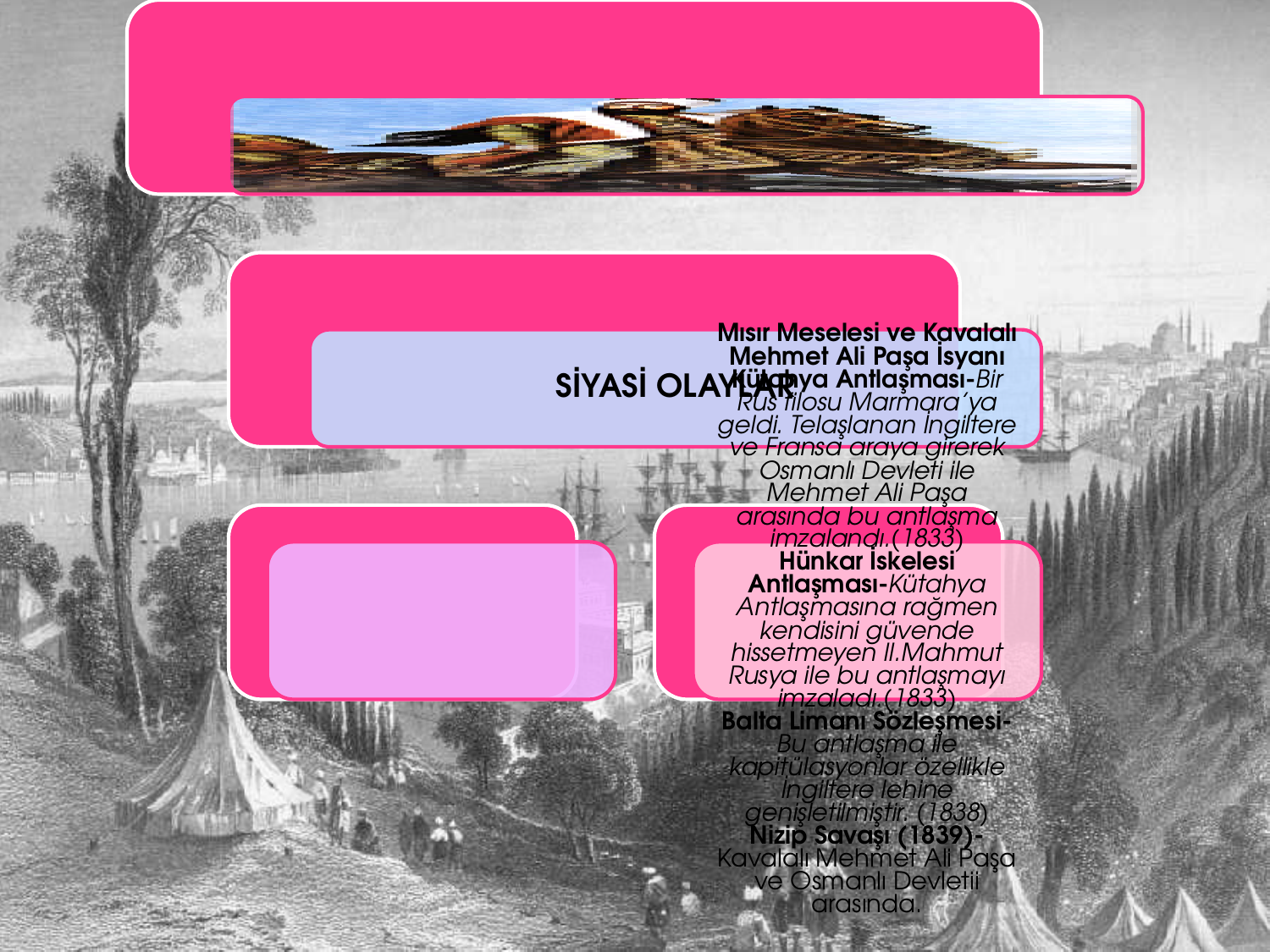

SİYASİ OLAYLAR
Mısır Meselesi ve Kavalalı Mehmet Ali Paşa İsyanı
Hünkar İskelesi Antlaşması-Kütahya Antlaşmasına rağmen kendisini güvende hissetmeyen II.Mahmut Rusya ile bu antlaşmayı imzaladı.(1833)
Balta Limanı Sözleşmesi-Bu antlaşma ile kapitülasyonlar özellikle İngiltere lehine genişletilmiştir. (1838)
Nizip Savaşı (1839)-Kavalalı Mehmet Ali Paşa ve Osmanlı Devletii arasında.